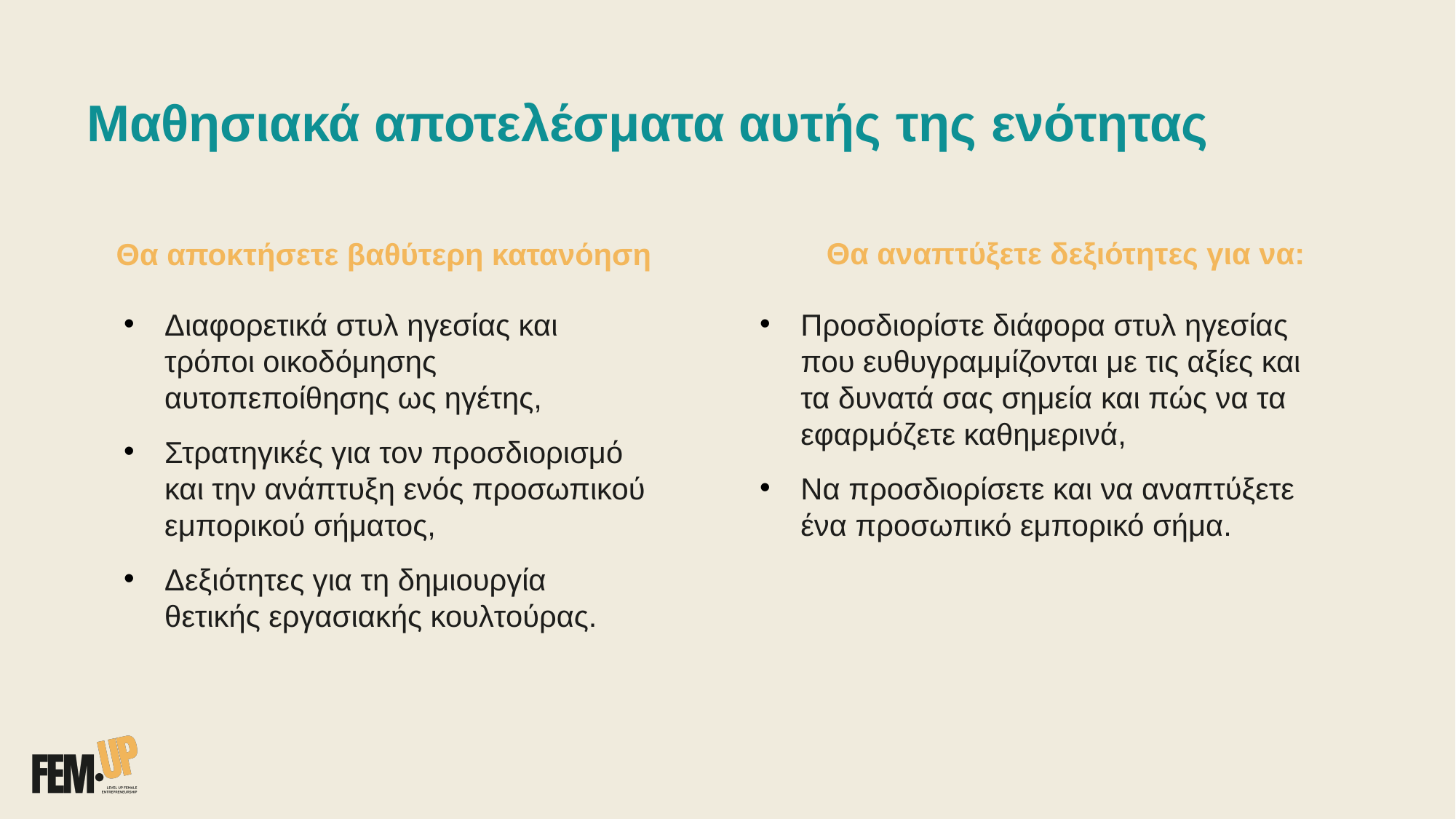

# Μαθησιακά αποτελέσματα αυτής της ενότητας
Θα αναπτύξετε δεξιότητες για να:
Θα αποκτήσετε βαθύτερη κατανόηση
Διαφορετικά στυλ ηγεσίας και τρόποι οικοδόμησης αυτοπεποίθησης ως ηγέτης,
Στρατηγικές για τον προσδιορισμό και την ανάπτυξη ενός προσωπικού εμπορικού σήματος,
Δεξιότητες για τη δημιουργία θετικής εργασιακής κουλτούρας.
Προσδιορίστε διάφορα στυλ ηγεσίας που ευθυγραμμίζονται με τις αξίες και τα δυνατά σας σημεία και πώς να τα εφαρμόζετε καθημερινά,
Να προσδιορίσετε και να αναπτύξετε ένα προσωπικό εμπορικό σήμα.